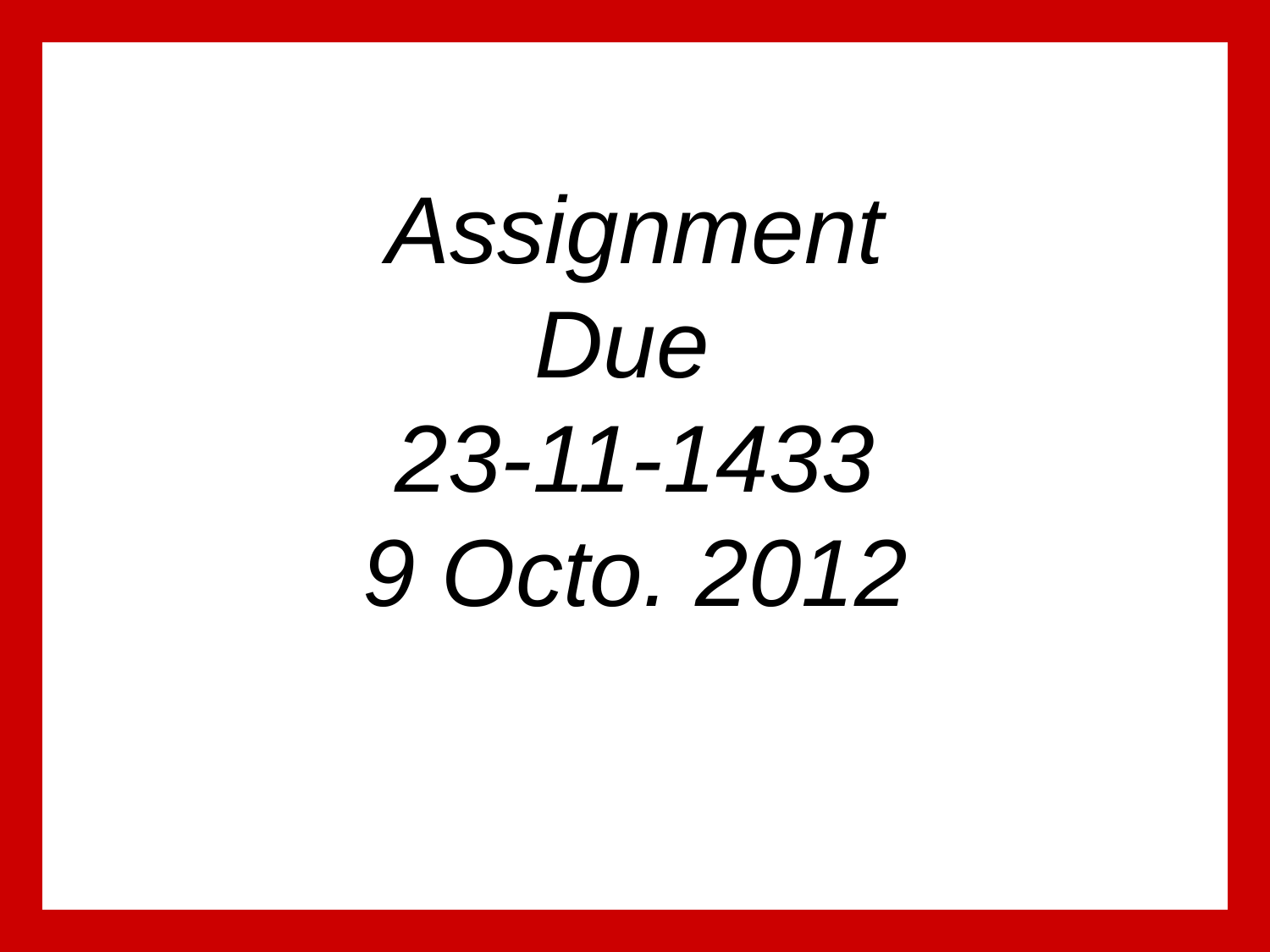

# Assignment Due 23-11-1433 9 Octo. 2012